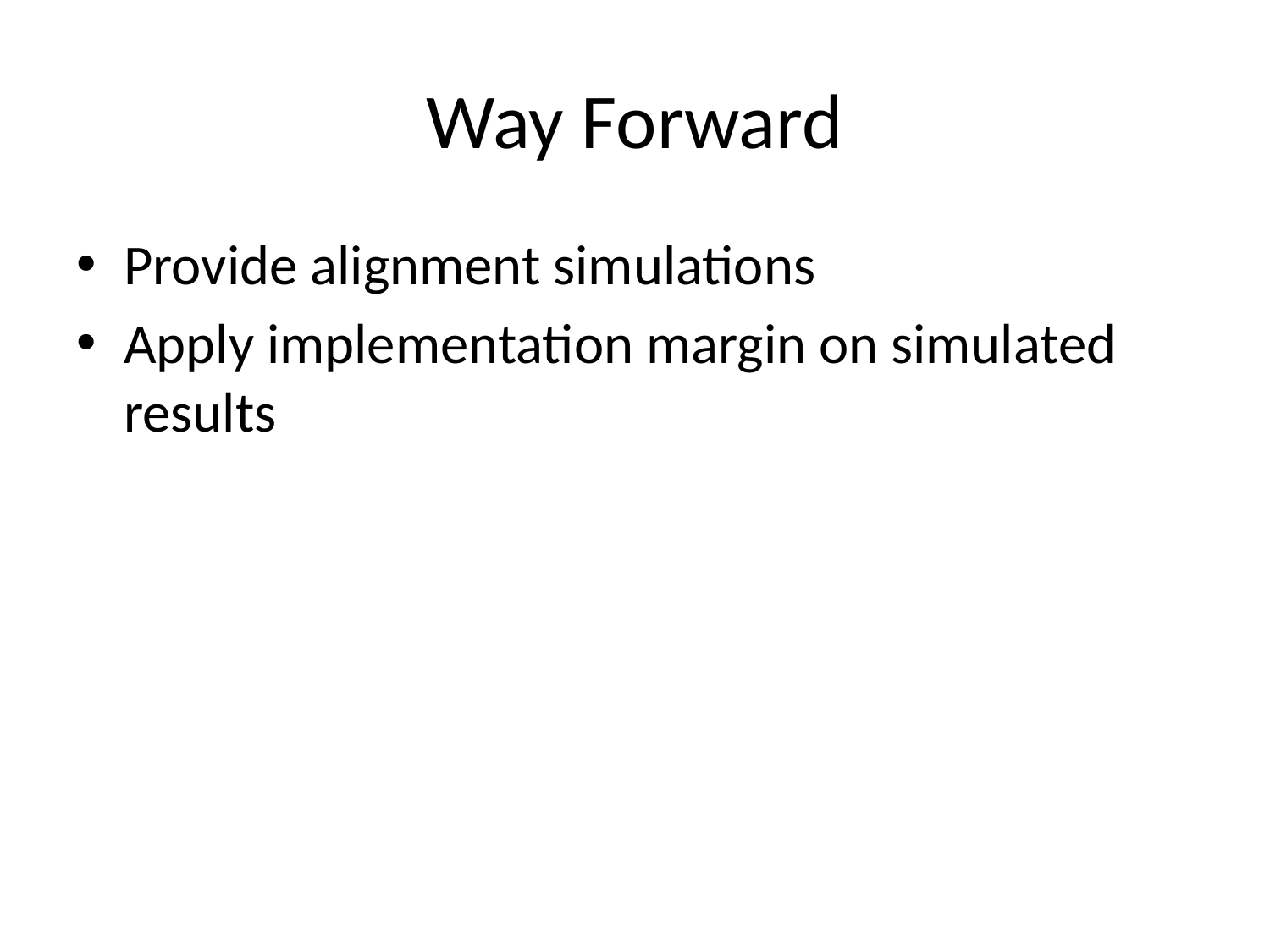

# Way Forward
Provide alignment simulations
Apply implementation margin on simulated results